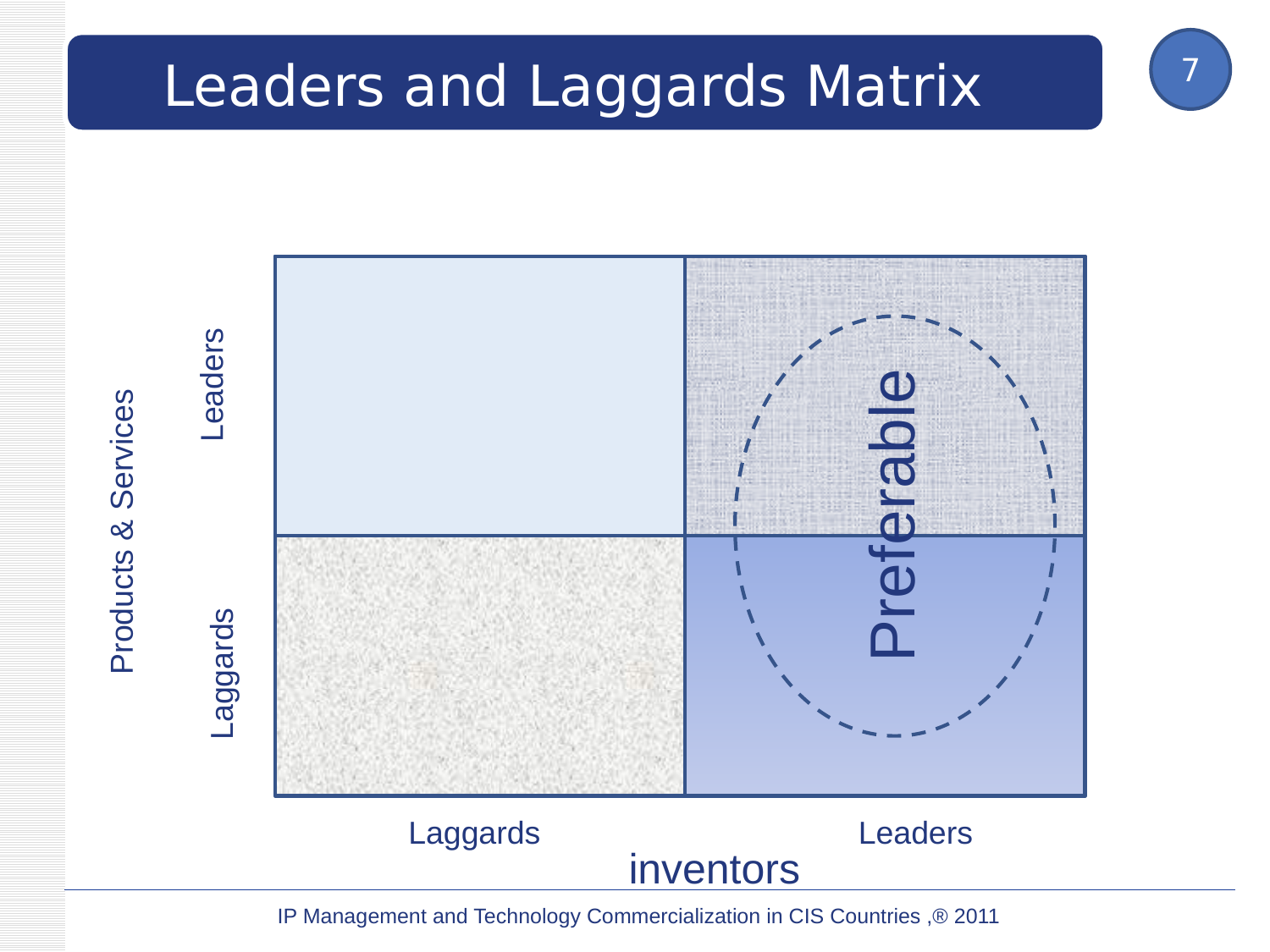

7
# Leaders and Laggards Matrix

Leaders
Preferable
Products & Services

Laggards
Laggards
Leaders
inventors
IP Management and Technology Commercialization in CIS Countries ,® 2011